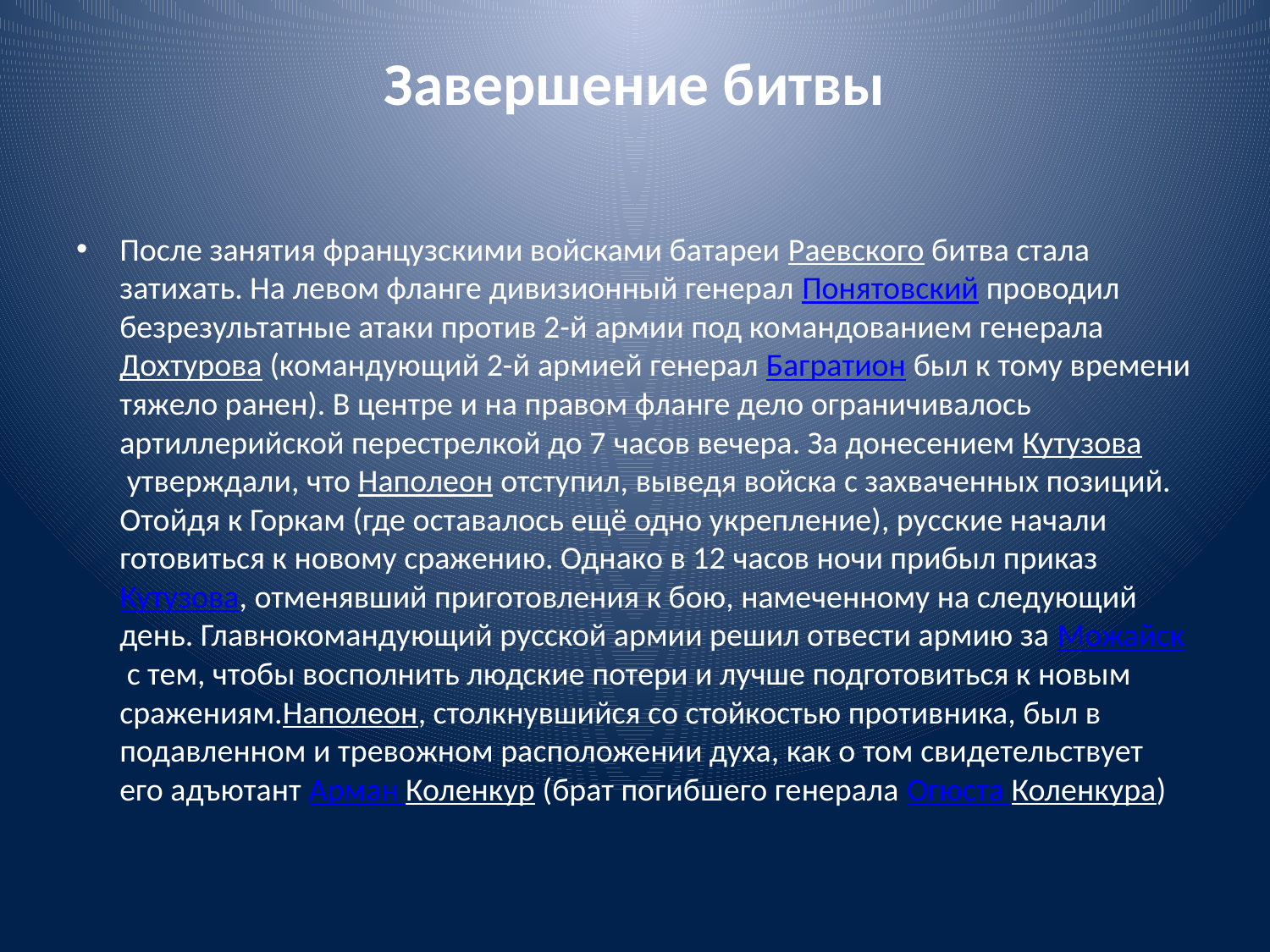

# Завершение битвы
После занятия французскими войсками батареи Раевского битва стала затихать. На левом фланге дивизионный генерал Понятовский проводил безрезультатные атаки против 2-й армии под командованием генерала Дохтурова (командующий 2-й армией генерал Багратион был к тому времени тяжело ранен). В центре и на правом фланге дело ограничивалось артиллерийской перестрелкой до 7 часов вечера. За донесением Кутузова утверждали, что Наполеон отступил, выведя войска с захваченных позиций. Отойдя к Горкам (где оставалось ещё одно укрепление), русские начали готовиться к новому сражению. Однако в 12 часов ночи прибыл приказ Кутузова, отменявший приготовления к бою, намеченному на следующий день. Главнокомандующий русской армии решил отвести армию за Можайск с тем, чтобы восполнить людские потери и лучше подготовиться к новым сражениям.Наполеон, столкнувшийся со стойкостью противника, был в подавленном и тревожном расположении духа, как о том свидетельствует его адъютант Арман Коленкур (брат погибшего генерала Огюста Коленкура)